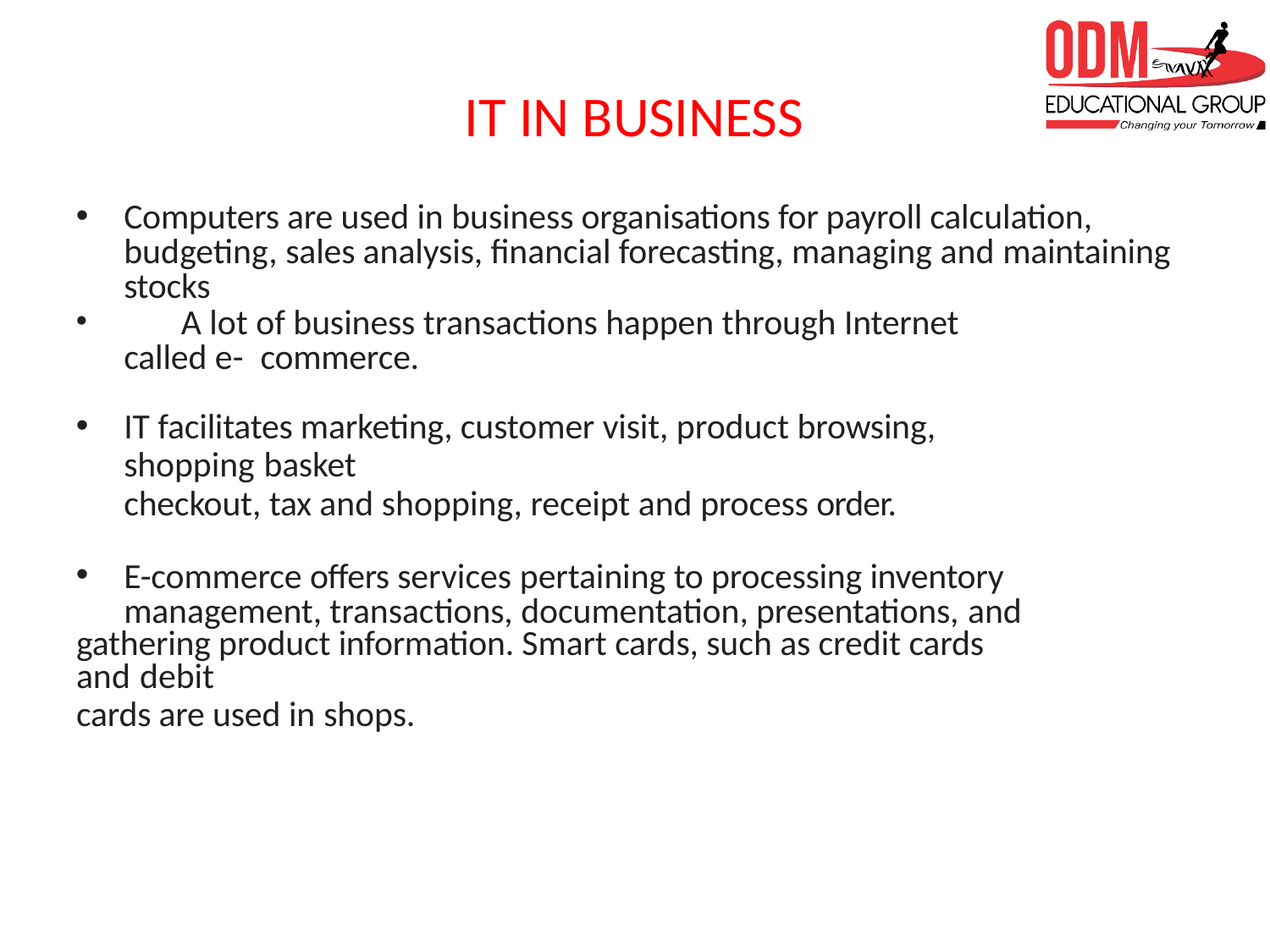

# IT IN BUSINESS
Computers are used in business organisations for payroll calculation,  budgeting, sales analysis, financial forecasting, managing and maintaining  stocks
	A lot of business transactions happen through Internet called e-  commerce.
IT facilitates marketing, customer visit, product browsing, shopping basket
checkout, tax and shopping, receipt and process order.

E-commerce offers services pertaining to processing inventory  management, transactions, documentation, presentations, and
gathering product information. Smart cards, such as credit cards and debit
cards are used in shops.